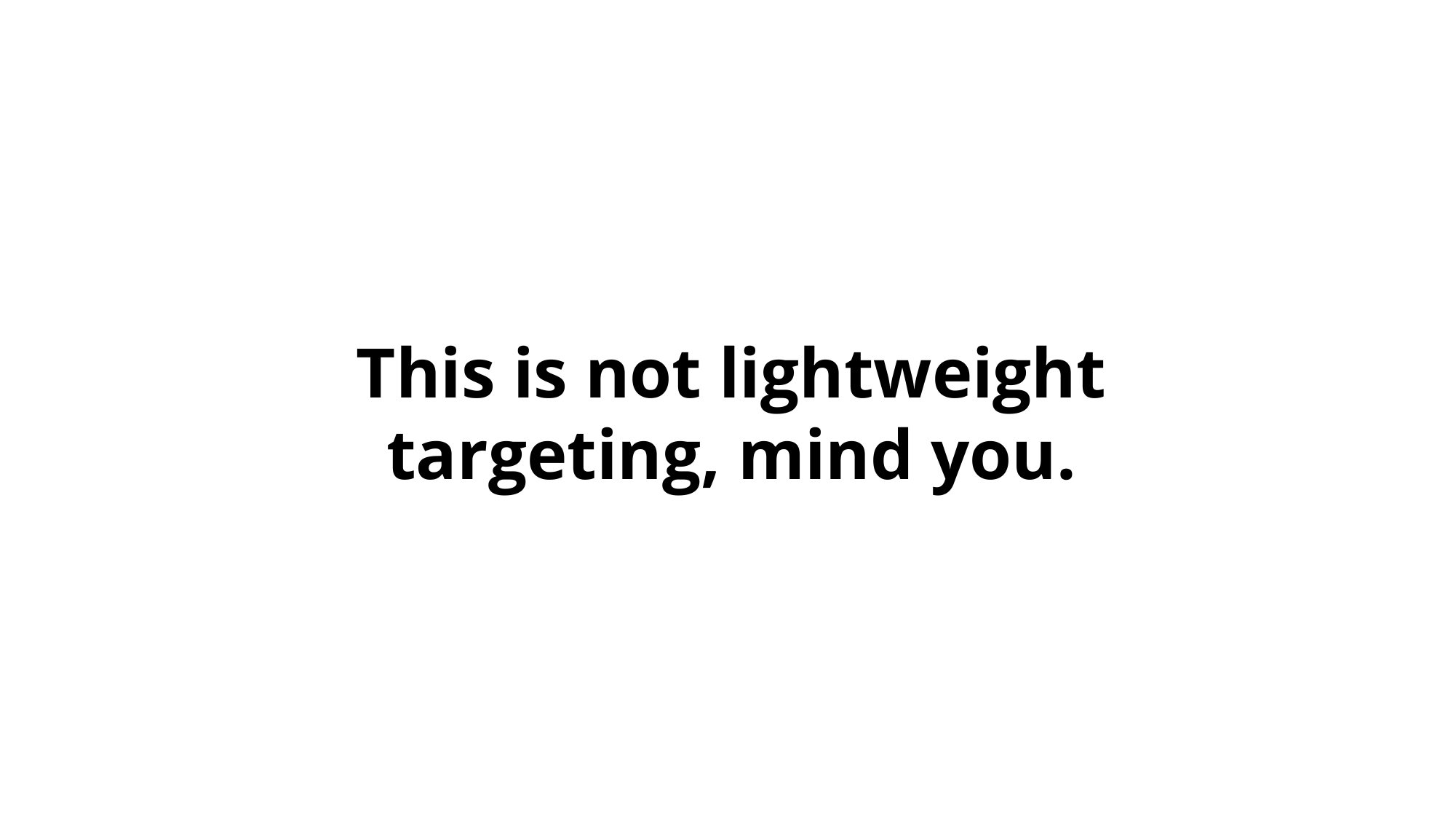

This is not lightweight targeting, mind you.